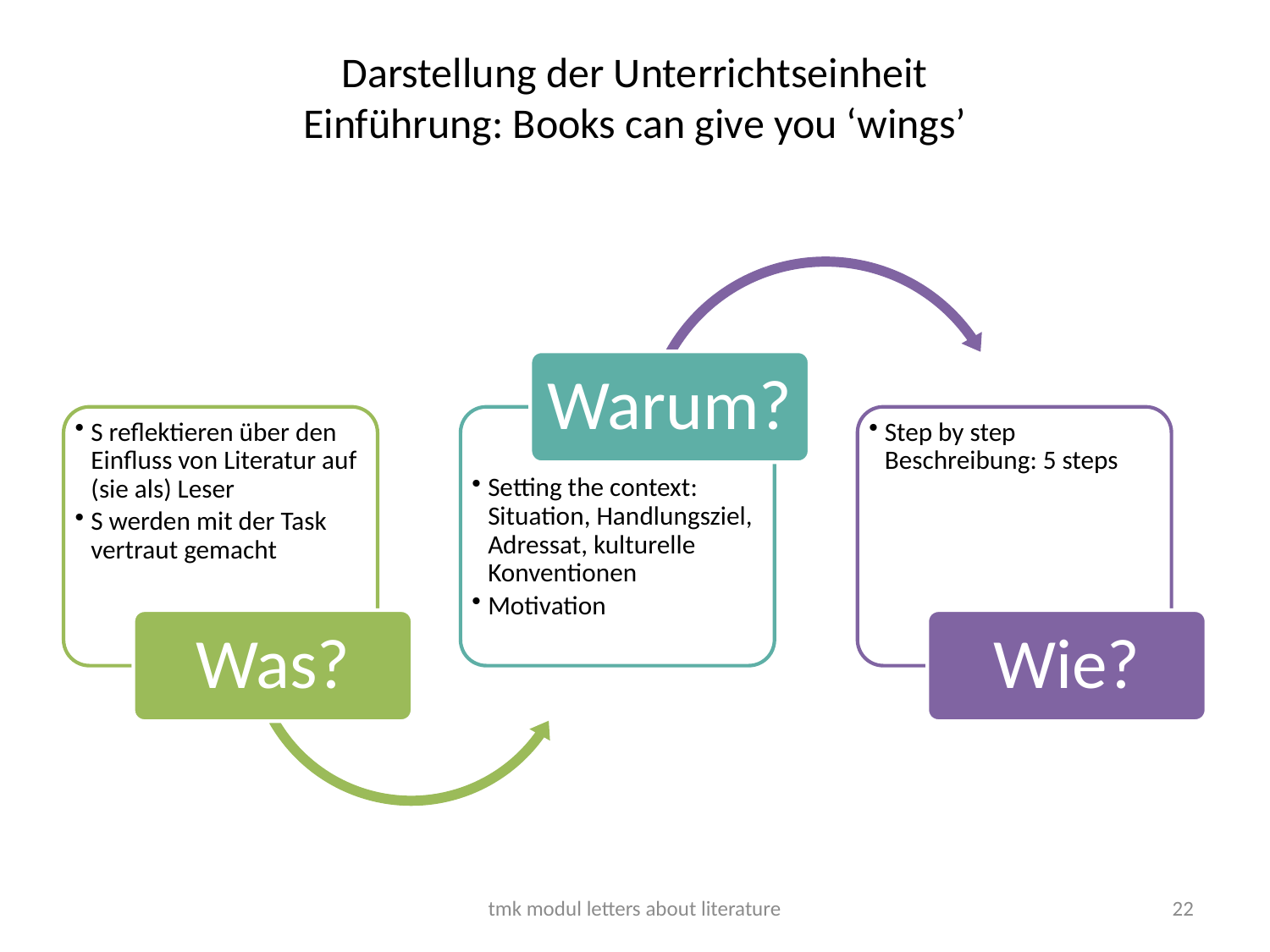

# Darstellung der Unterrichtseinheit Einführung: Books can give you ‘wings’
S reflektieren über den Einfluss von Literatur auf (sie als) Leser
S werden mit der Task vertraut gemacht
Was?
Setting the context: Situation, Handlungsziel, Adressat, kulturelle Konventionen
Motivation
Warum?
Step by step Beschreibung: 5 steps
Wie?
tmk modul letters about literature
22